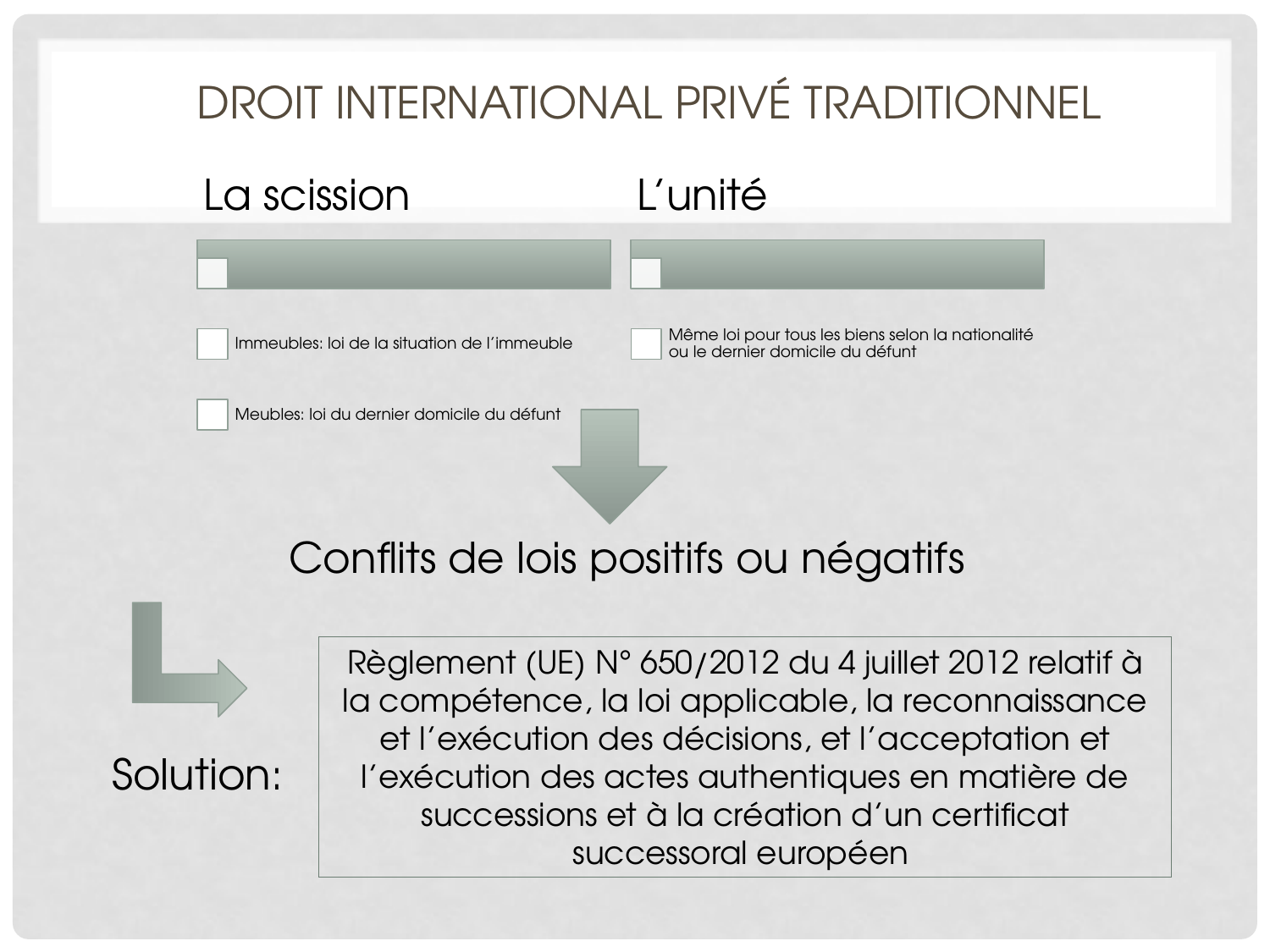

DROIT INTERNATIONAL PRIVÉ TRADITIONNEL

La scission
Immeubles: loi de la situation de l’immeuble
Meubles: loi du dernier domicile du défunt
L’unité
Même loi pour tous les biens selon la nationalité ou le dernier domicile du défunt

Conflits de lois positifs ou négatifs

Règlement (UE) N° 650/2012 du 4 juillet 2012 relatif à la compétence, la loi applicable, la reconnaissance et l’exécution des décisions, et l’acceptation et l’exécution des actes authentiques en matière de successions et à la création d’un certificat successoral européen
Solution: